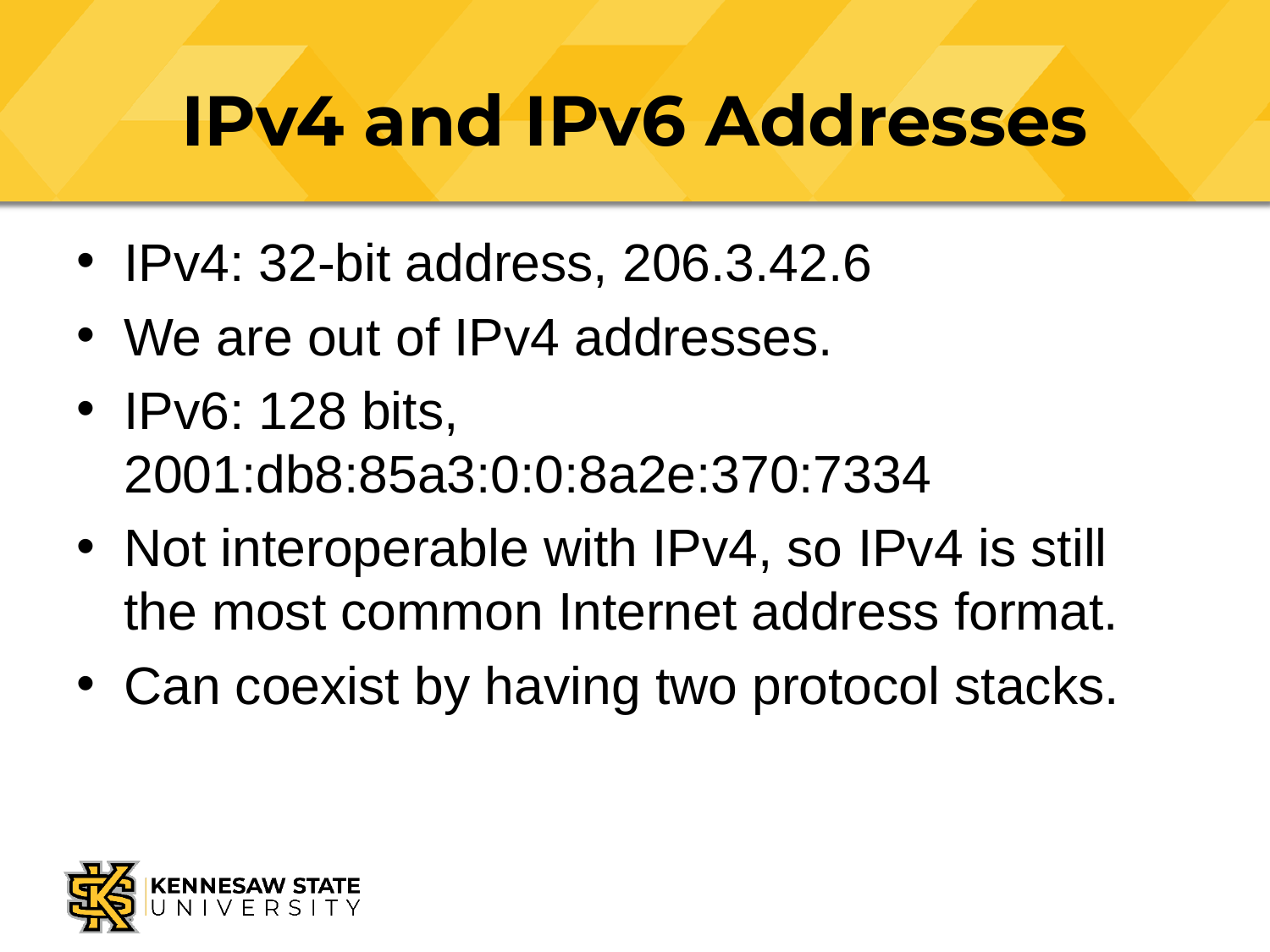

# IPv4 and IPv6 Addresses
IPv4: 32-bit address, 206.3.42.6
We are out of IPv4 addresses.
IPv6: 128 bits, 2001:db8:85a3:0:0:8a2e:370:7334
Not interoperable with IPv4, so IPv4 is still the most common Internet address format.
Can coexist by having two protocol stacks.